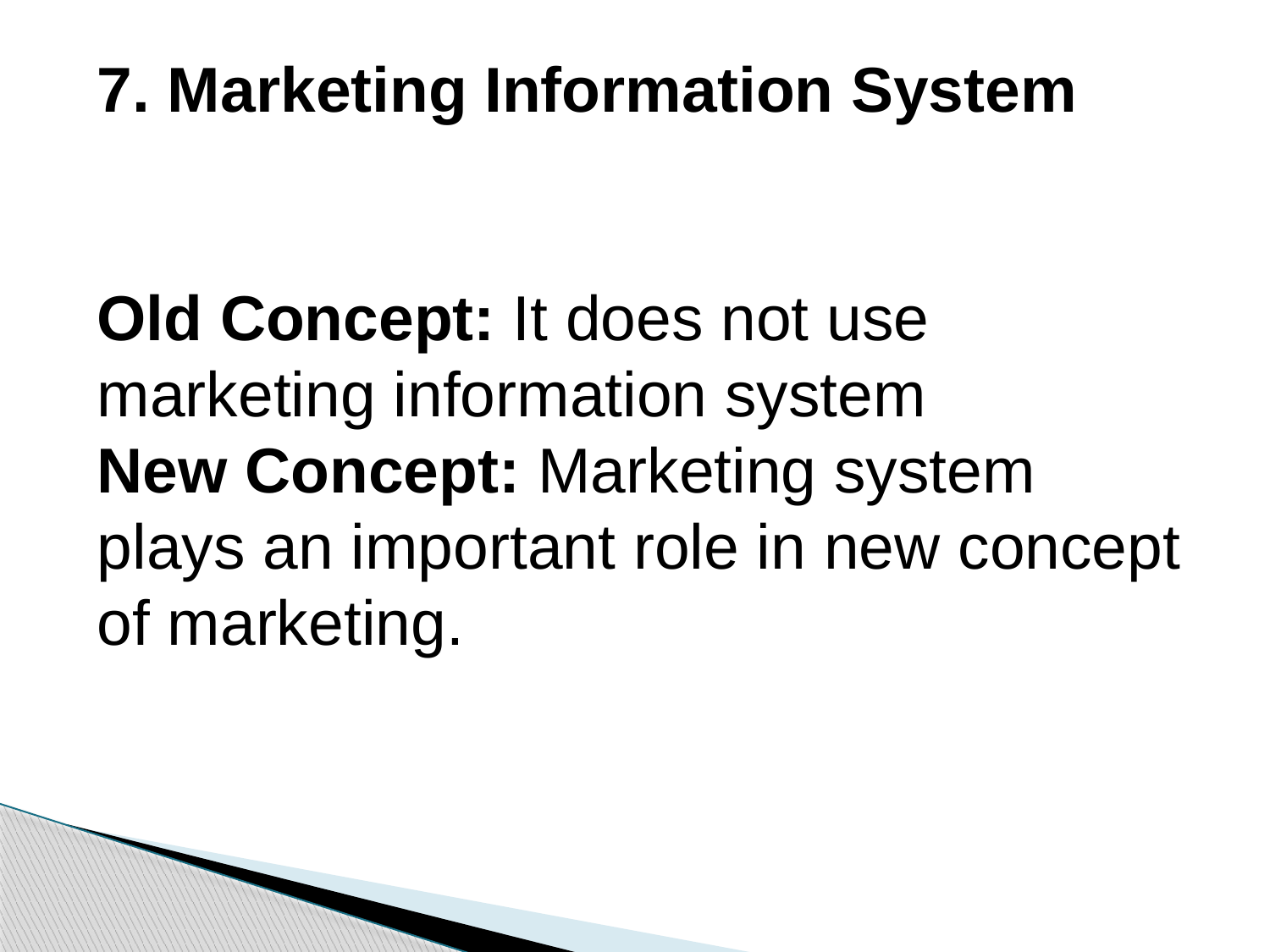

7. Marketing Information System

Old Concept: It does not use marketing information system
New Concept: Marketing system plays an important role in new concept of marketing.